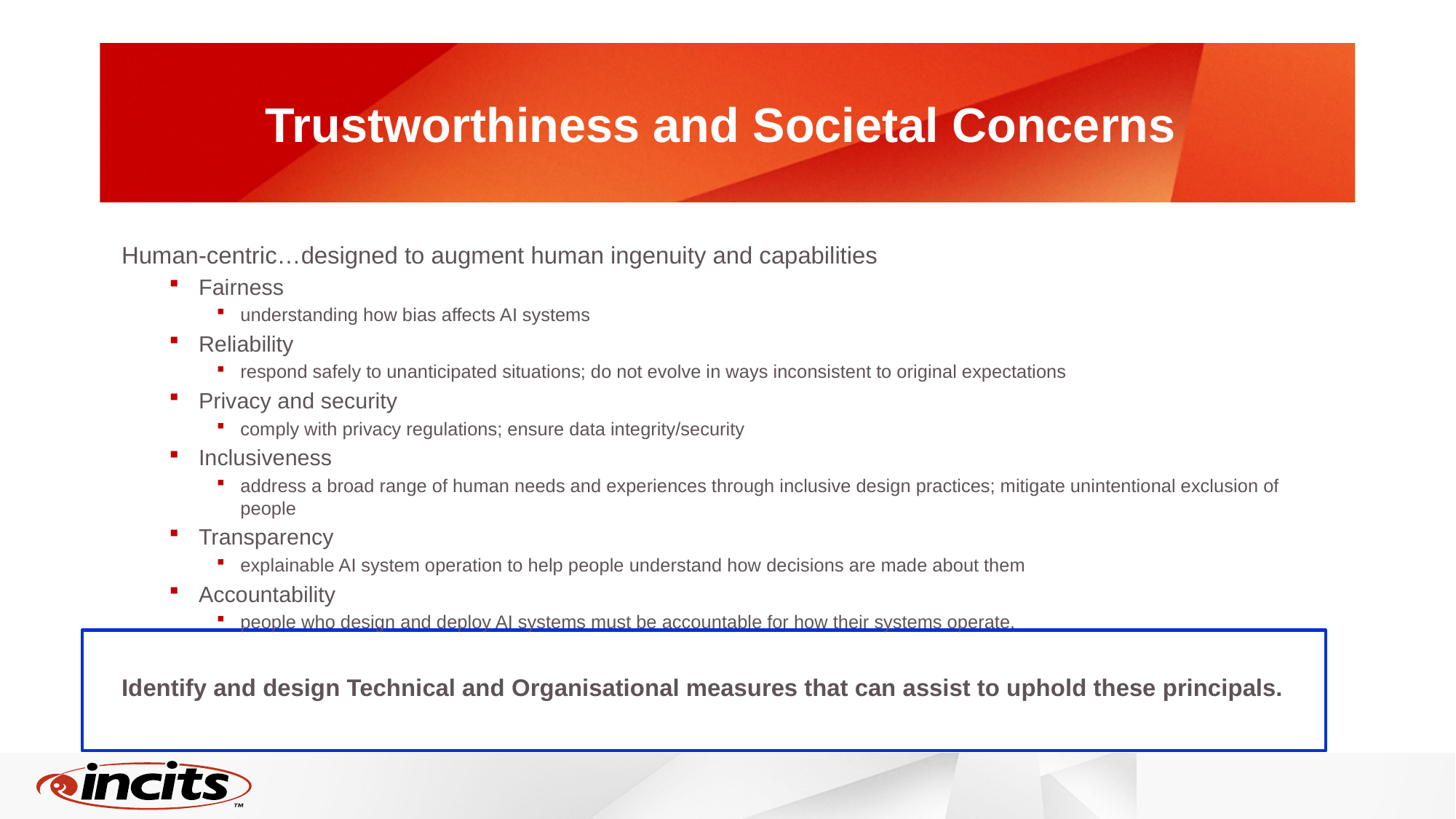

# Trustworthiness and Societal Concerns
Human-centric…designed to augment human ingenuity and capabilities
Fairness
understanding how bias affects AI systems
Reliability
respond safely to unanticipated situations; do not evolve in ways inconsistent to original expectations
Privacy and security
comply with privacy regulations; ensure data integrity/security
Inclusiveness
address a broad range of human needs and experiences through inclusive design practices; mitigate unintentional exclusion of people
Transparency
explainable AI system operation to help people understand how decisions are made about them
Accountability
people who design and deploy AI systems must be accountable for how their systems operate.

Identify and design Technical and Organisational measures that can assist to uphold these principals.